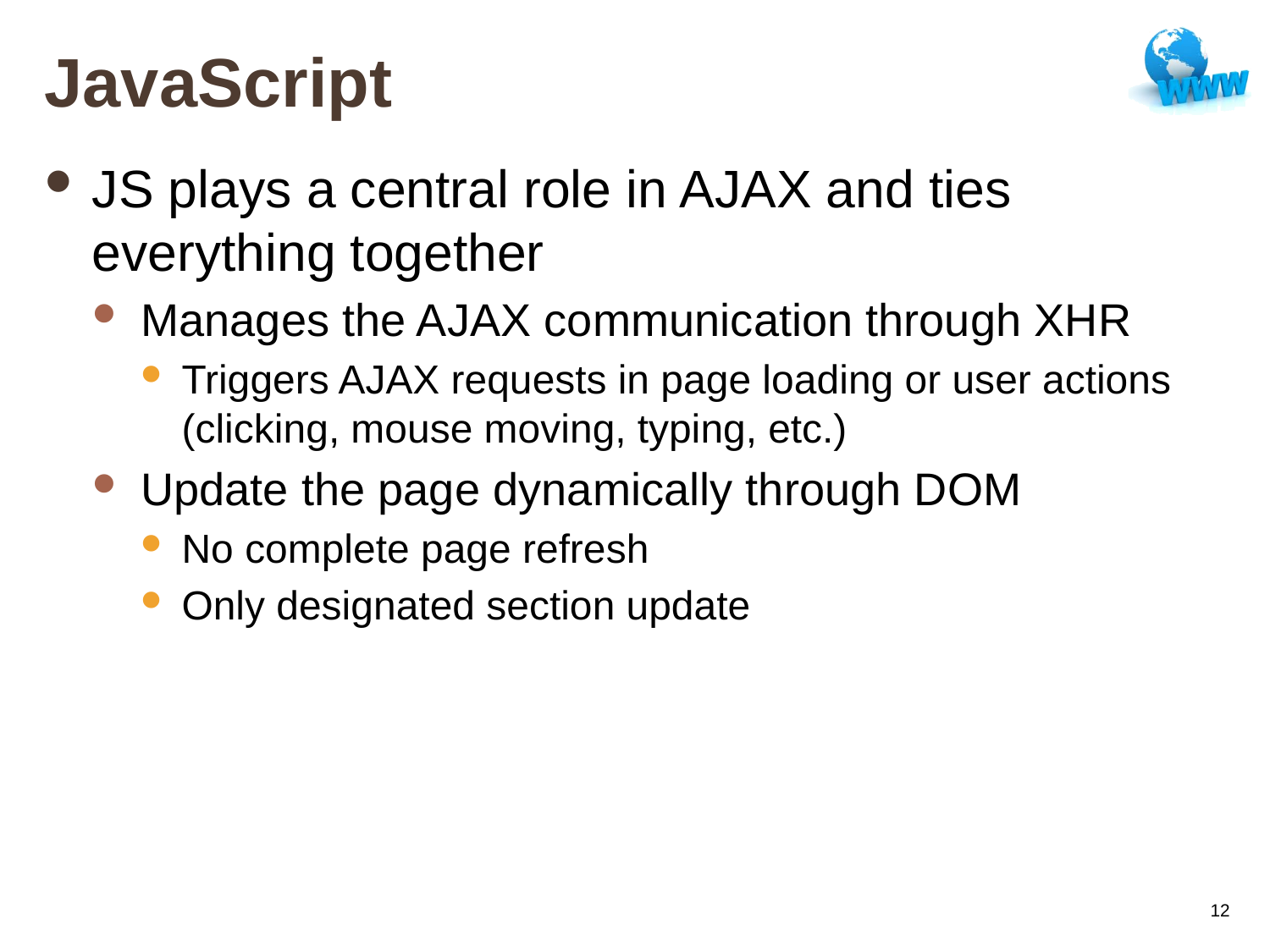

# JavaScript
JS plays a central role in AJAX and ties everything together
Manages the AJAX communication through XHR
Triggers AJAX requests in page loading or user actions (clicking, mouse moving, typing, etc.)
Update the page dynamically through DOM
No complete page refresh
Only designated section update
12